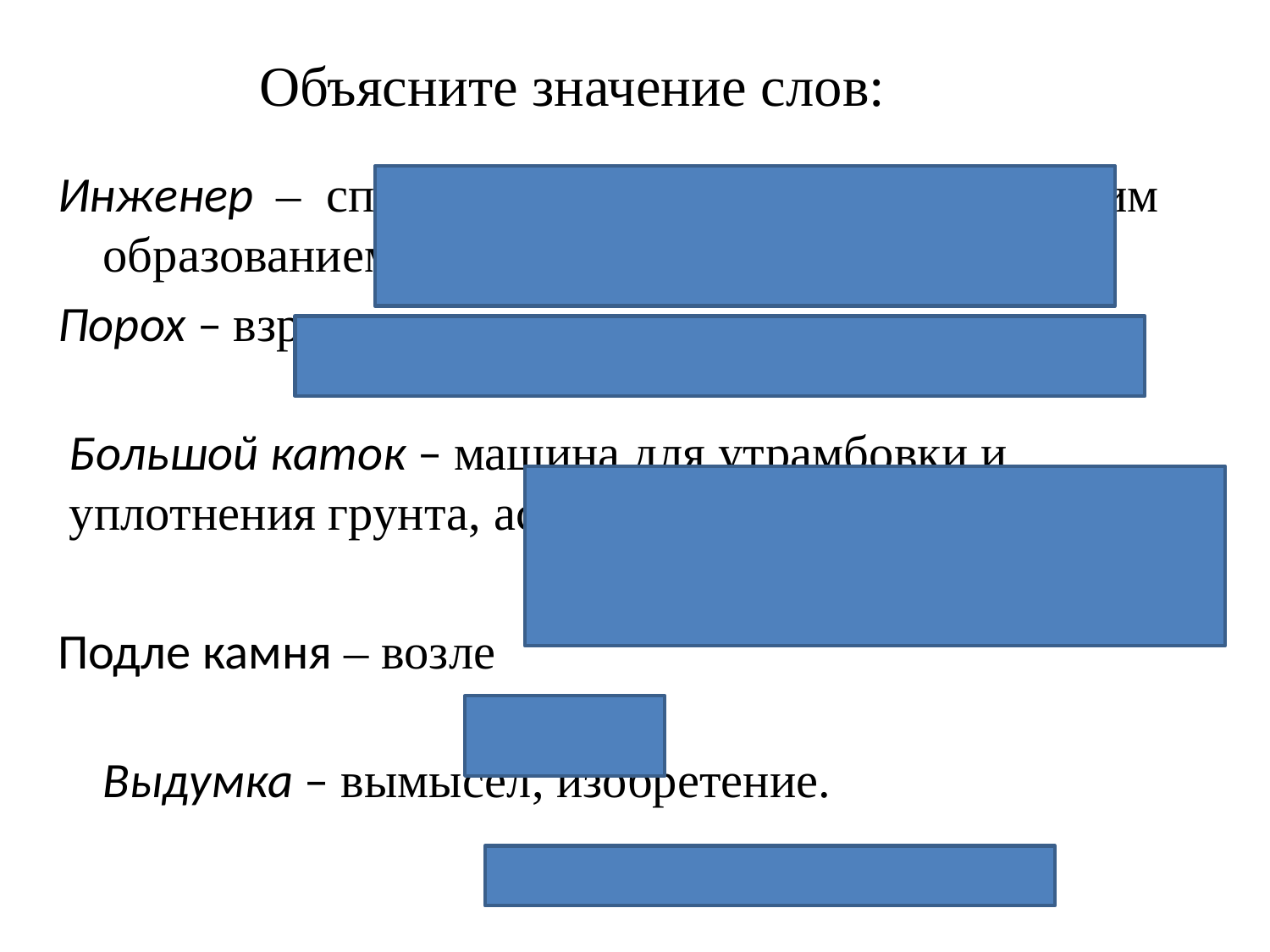

# Объясните значение слов:
Инженер  –  специалист с высшим 						техническим образованием.
Порох – взрывчатое соединение или смесь.
Большой каток – машина для утрамбовки и 				      уплотнения грунта, асфальта

Подле камня – возле
	Выдумка – вымысел, изобретение.